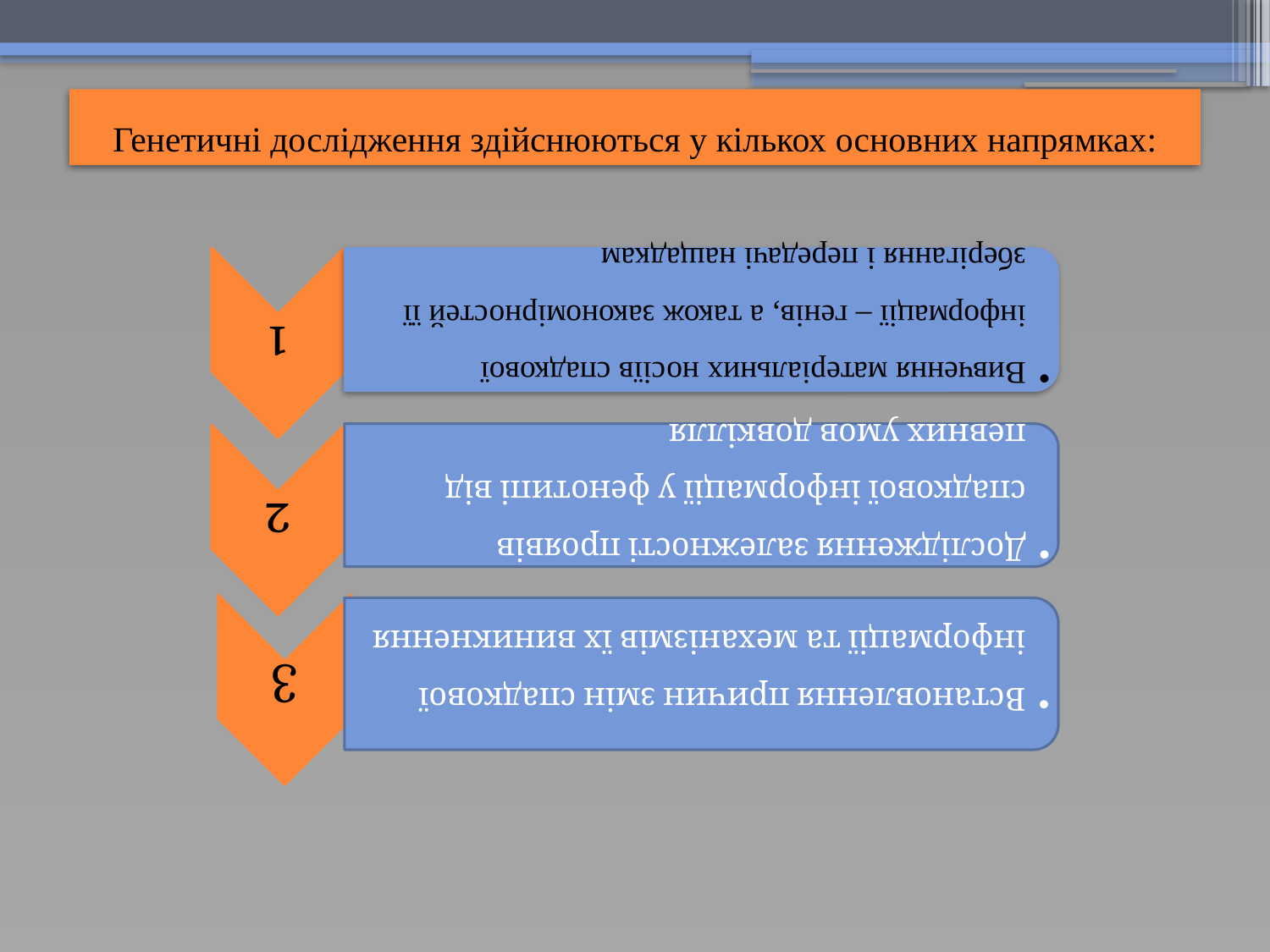

Генетичні дослідження здійснюються у кількох основних напрямках:
1
Вивчення матеріальних носіїв спадкової інформації – генів, а також закономірностей її зберігання і передачі нащадкам
2
Дослідження залежності проявів спадкової інформації у фенотипі від певних умов довкілля
3
Встановлення причин змін спадкової інформації та механізмів їх виникнення